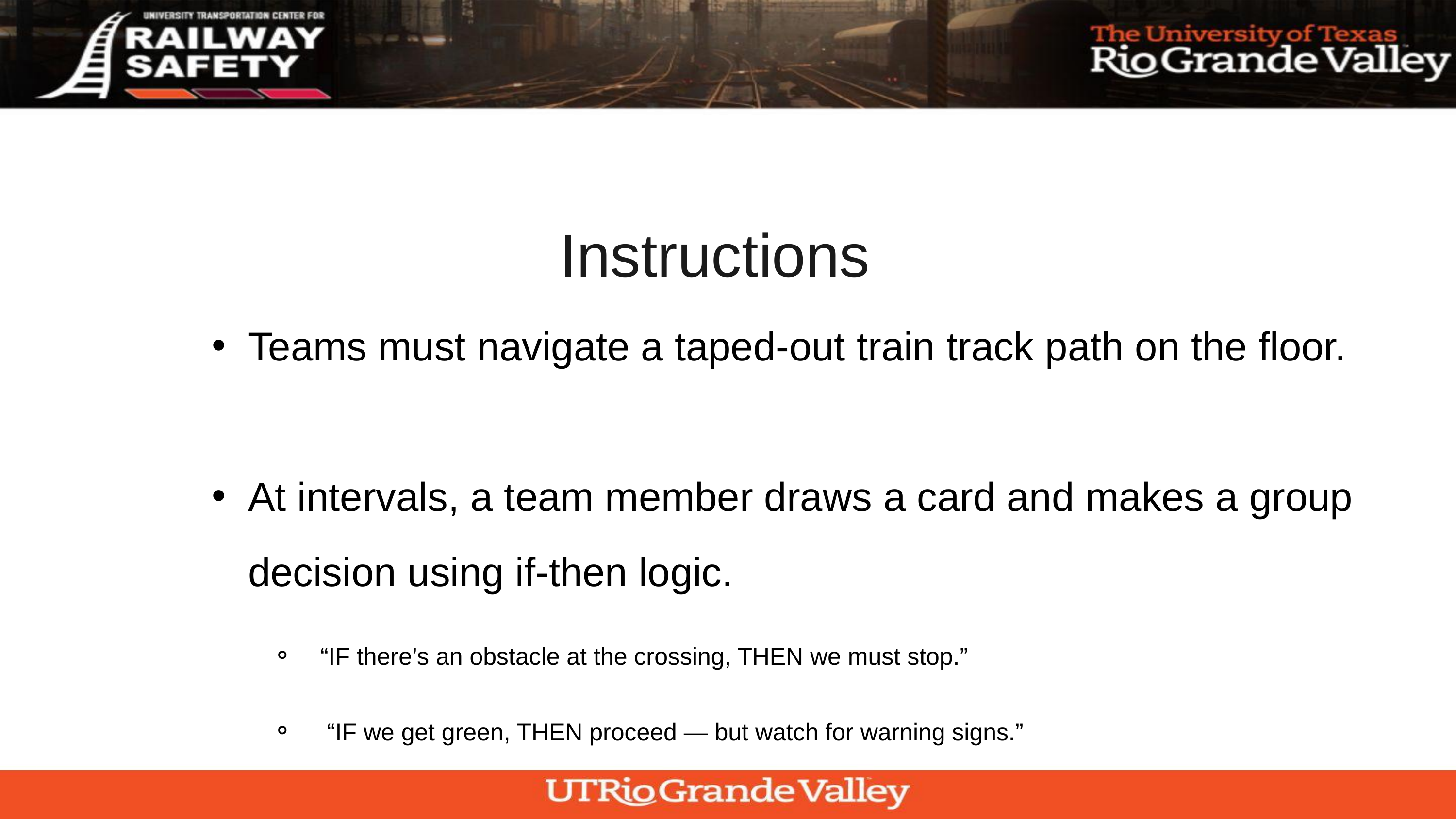

Instructions
Teams must navigate a taped-out train track path on the floor.

At intervals, a team member draws a card and makes a group decision using if-then logic.
“IF there’s an obstacle at the crossing, THEN we must stop.”
 “IF we get green, THEN proceed — but watch for warning signs.”